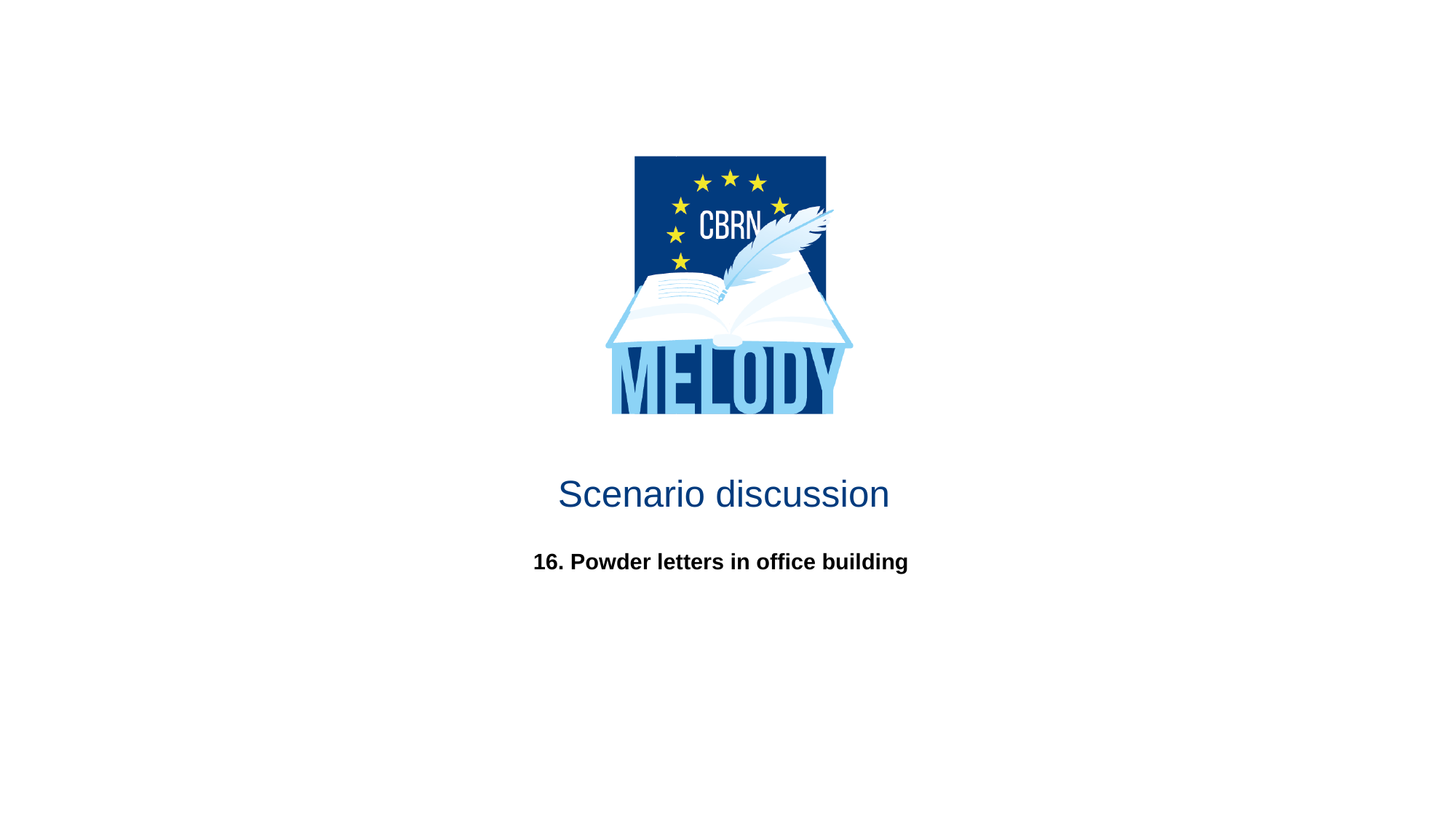

# Scenario discussion 16. Powder letters in office building